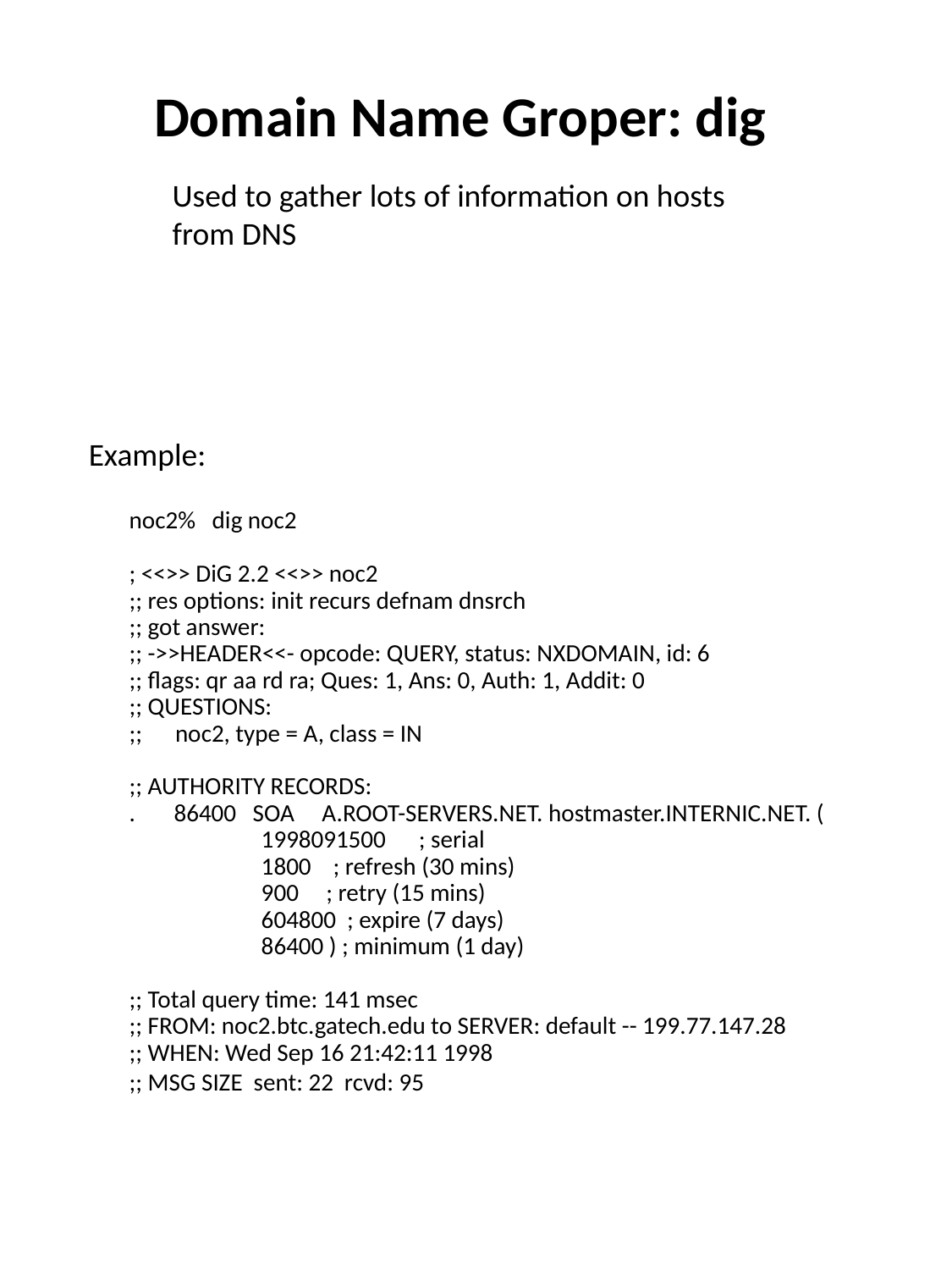

Domain Name Groper: dig
Used to gather lots of information on hosts
from DNS
Example:
noc2%   dig noc2

; <<>> DiG 2.2 <<>> noc2
;; res options: init recurs defnam dnsrch
;; got answer:
;; ->>HEADER<<- opcode: QUERY, status: NXDOMAIN, id: 6
;; flags: qr aa rd ra; Ques: 1, Ans: 0, Auth: 1, Addit: 0
;; QUESTIONS:
;;      noc2, type = A, class = IN

;; AUTHORITY RECORDS:
.       86400   SOA     A.ROOT-SERVERS.NET. hostmaster.INTERNIC.NET. (
                        1998091500      ; serial
                        1800    ; refresh (30 mins)
                        900     ; retry (15 mins)
                        604800  ; expire (7 days)
                        86400 ) ; minimum (1 day)

;; Total query time: 141 msec
;; FROM: noc2.btc.gatech.edu to SERVER: default -- 199.77.147.28
;; WHEN: Wed Sep 16 21:42:11 1998
;; MSG SIZE  sent: 22  rcvd: 95